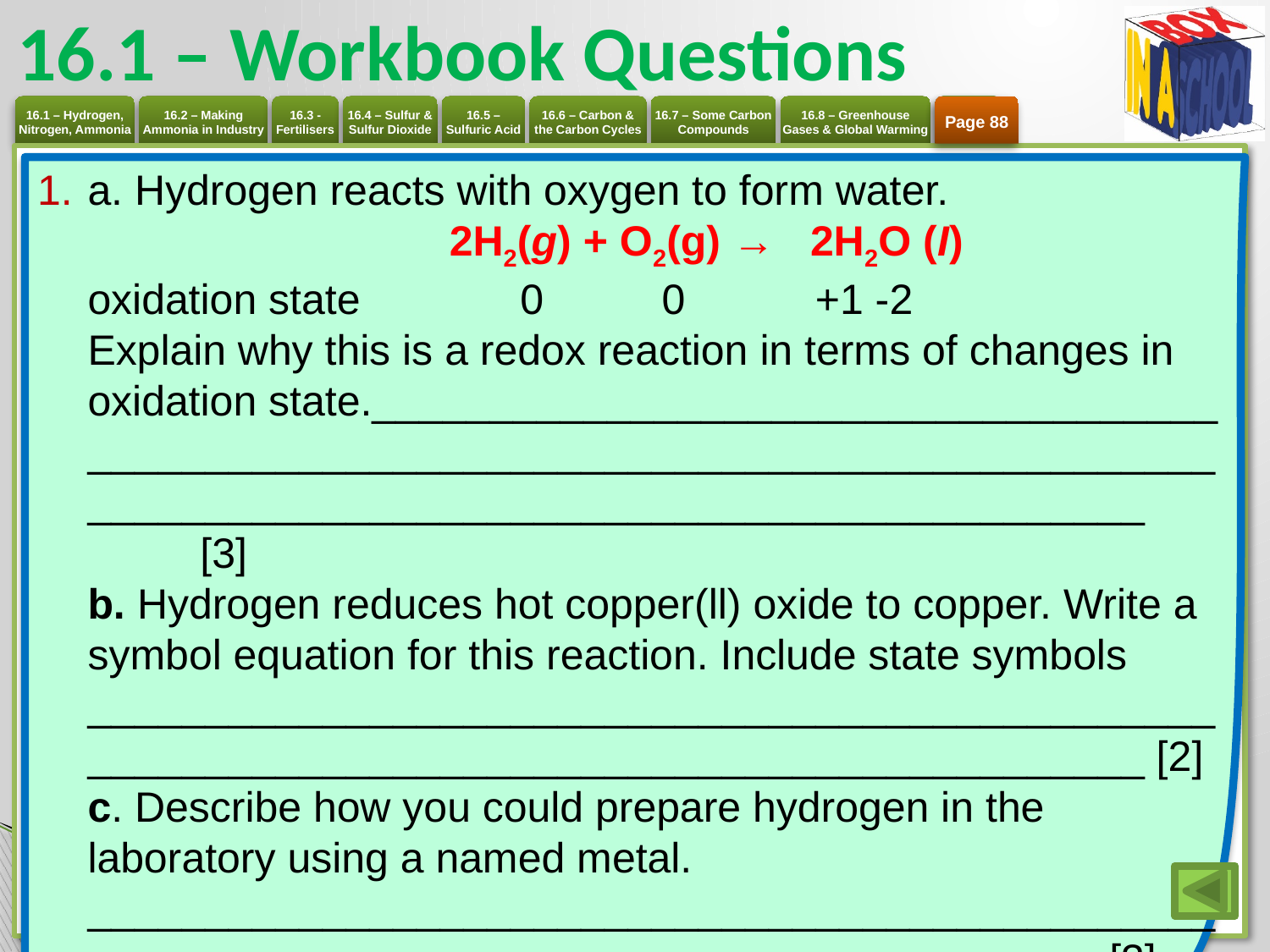

# 16.1 – Workbook Questions
Page 88
a. Hydrogen reacts with oxygen to form water.
		2H2(g) + O2(g) →   2H2O (I)
oxidation state 	      0          0           +1 -2
Explain why this is a redox reaction in terms of changes in oxidation state.____________________________________ _____________________________________________________________________________________________	[3]
b. Hydrogen reduces hot copper(ll) oxide to copper. Write a symbol equation for this reaction. Include state symbols
_____________________________________________________________________________________________ [2]
c. Describe how you could prepare hydrogen in the laboratory using a named metal.
___________________________________________________________________________________________ [3]